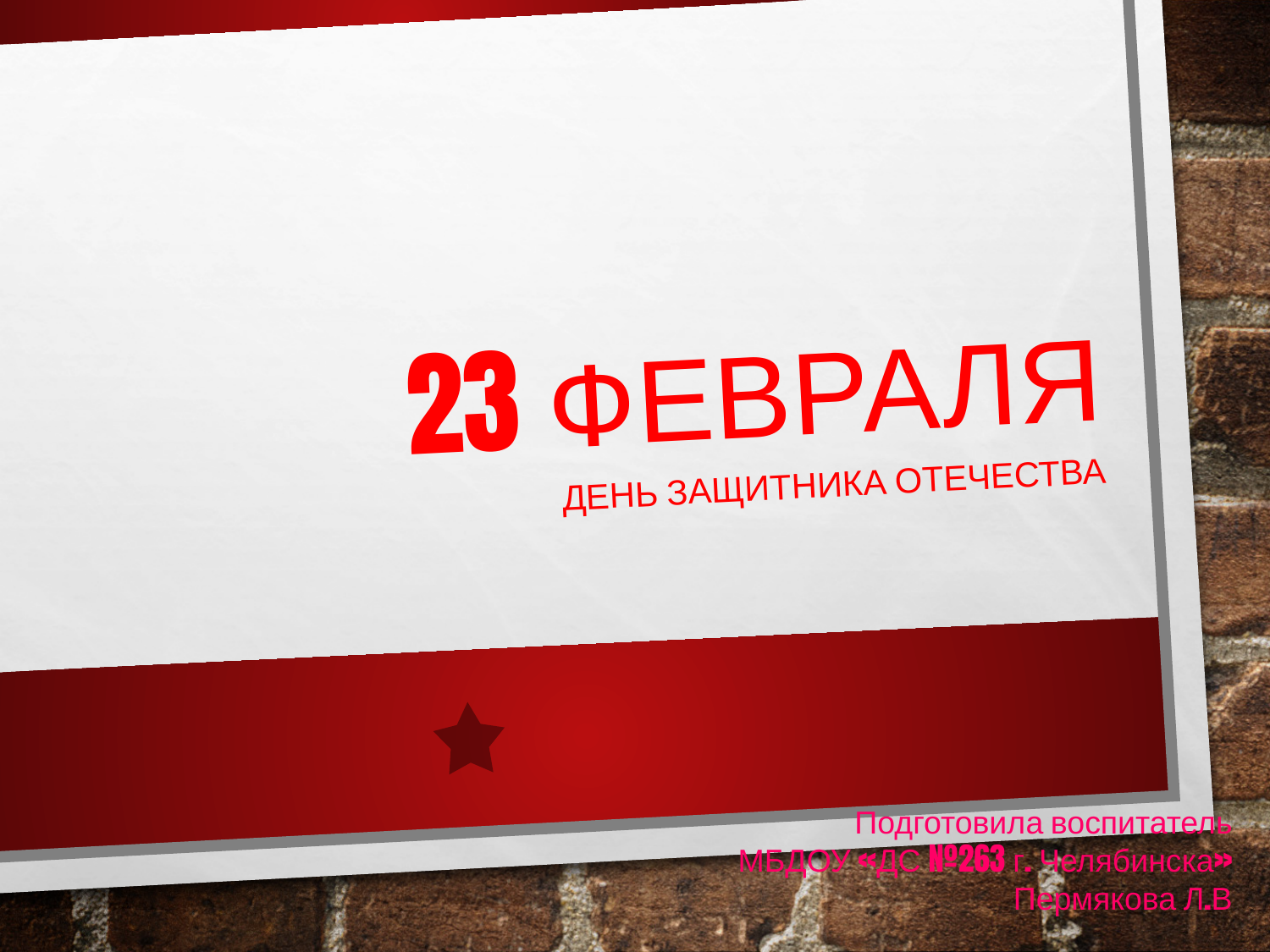

# 23 февраля
День защитника отечества
Подготовила воспитатель МБДОУ «ДС №263 г. Челябинска»
Пермякова Л.В